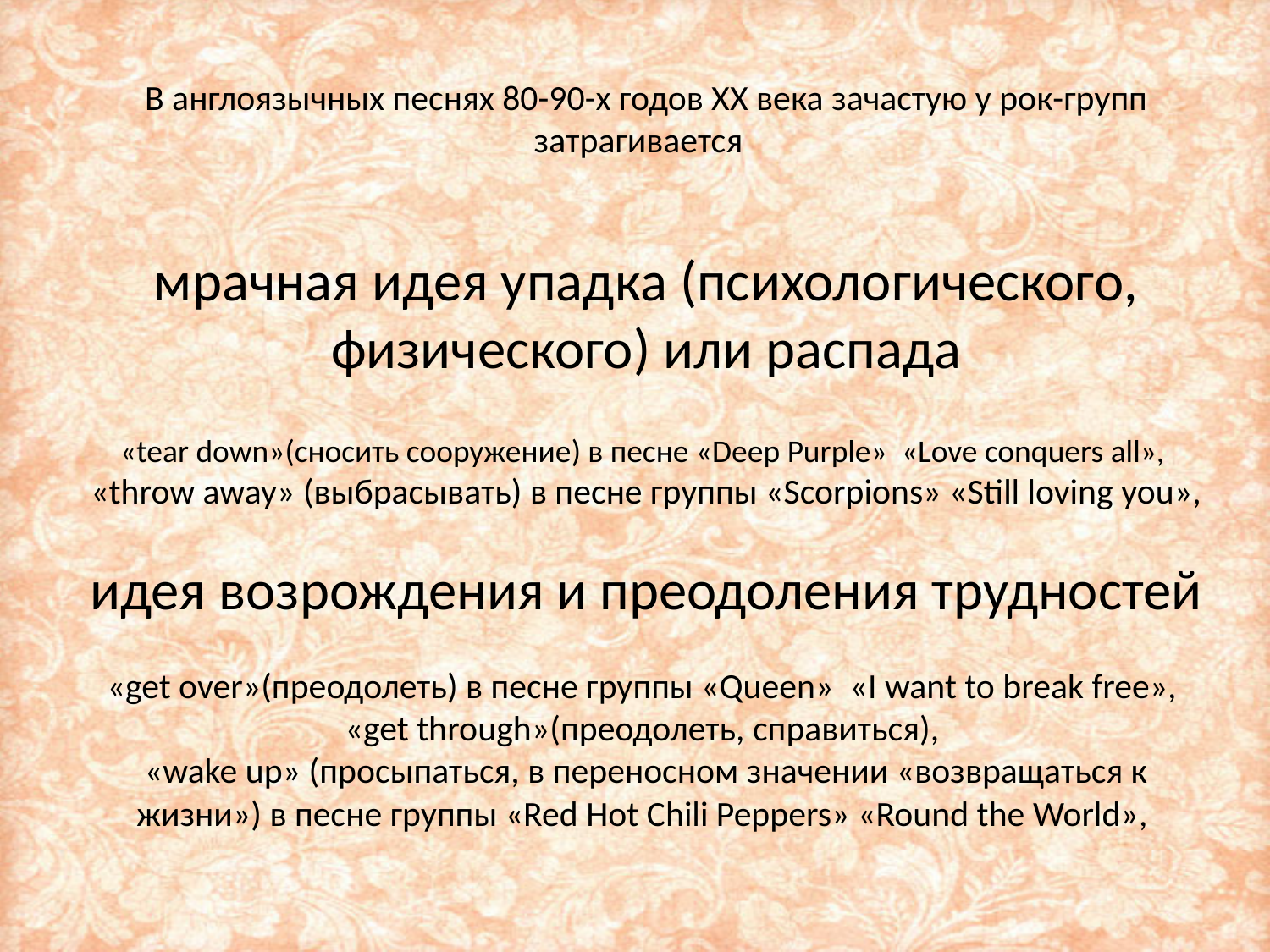

# В англоязычных песнях 80-90-х годов XX века зачастую у рок-групп затрагивается мрачная идея упадка (психологического, физического) или распада «tear down»(сносить сооружение) в песне «Deep Purple»  «Love conquers all», «throw away» (выбрасывать) в песне группы «Scorpions» «Still loving you», идея возрождения и преодоления трудностей «get over»(преодолеть) в песне группы «Queen»  «I want to break free», «get through»(преодолеть, справиться), «wake up» (просыпаться, в переносном значении «возвращаться к жизни») в песне группы «Red Hot Chili Peppers» «Round the World»,